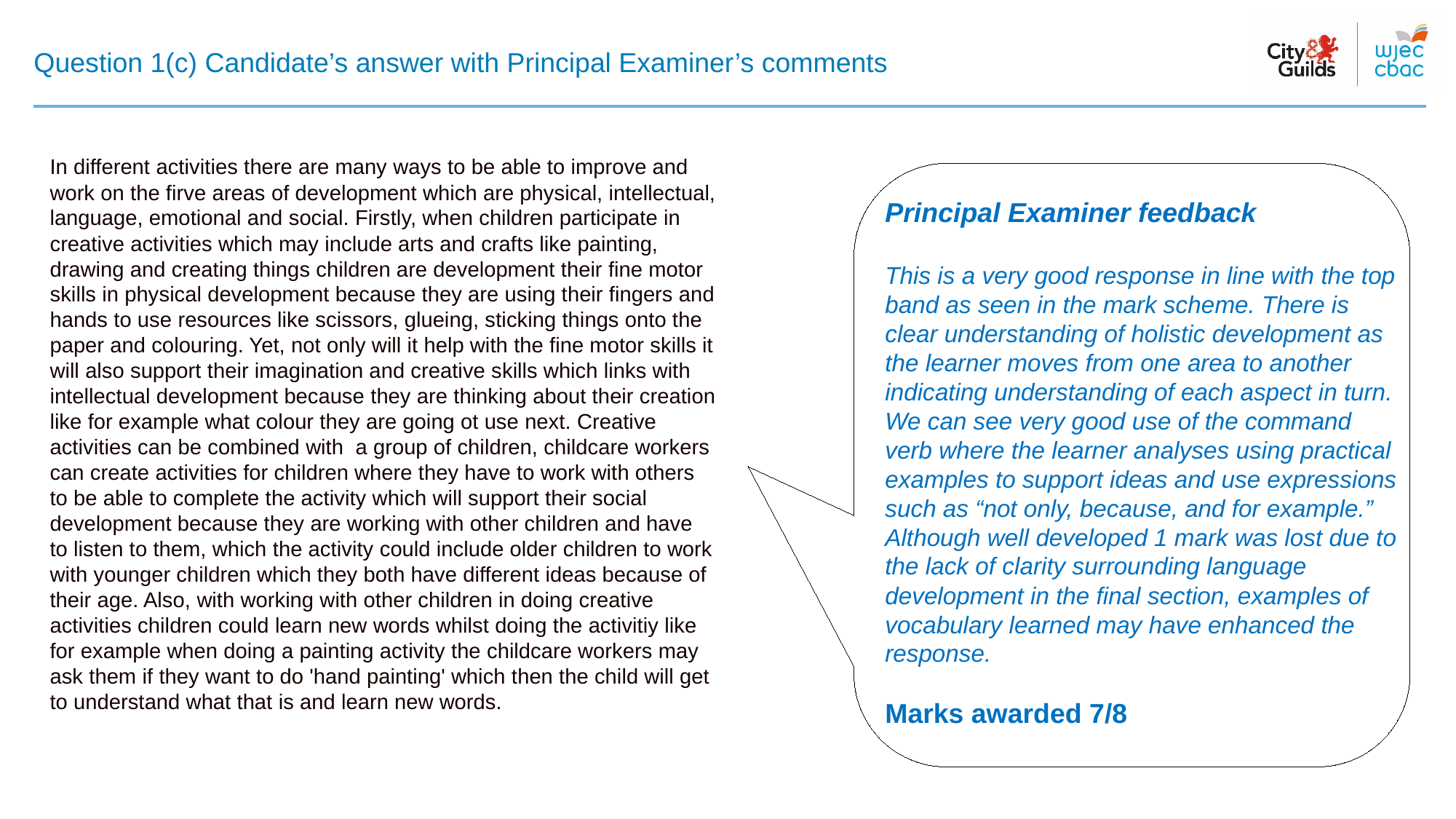

# Question 1(c) Candidate’s answer with Principal Examiner’s comments
In different activities there are many ways to be able to improve and work on the firve areas of development which are physical, intellectual, language, emotional and social. Firstly, when children participate in creative activities which may include arts and crafts like painting, drawing and creating things children are development their fine motor skills in physical development because they are using their fingers and hands to use resources like scissors, glueing, sticking things onto the paper and colouring. Yet, not only will it help with the fine motor skills it will also support their imagination and creative skills which links with intellectual development because they are thinking about their creation like for example what colour they are going ot use next. Creative activities can be combined with  a group of children, childcare workers can create activities for children where they have to work with others to be able to complete the activity which will support their social development because they are working with other children and have to listen to them, which the activity could include older children to work with younger children which they both have different ideas because of their age. Also, with working with other children in doing creative activities children could learn new words whilst doing the activitiy like for example when doing a painting activity the childcare workers may ask them if they want to do 'hand painting' which then the child will get to understand what that is and learn new words.

Principal Examiner feedback

This is a very good response in line with the top band as seen in the mark scheme. There is clear understanding of holistic development as the learner moves from one area to another indicating understanding of each aspect in turn. We can see very good use of the command verb where the learner analyses using practical examples to support ideas and use expressions such as “not only, because, and for example.”
Although well developed 1 mark was lost due to the lack of clarity surrounding language development in the final section, examples of vocabulary learned may have enhanced the response.

Marks awarded 7/8